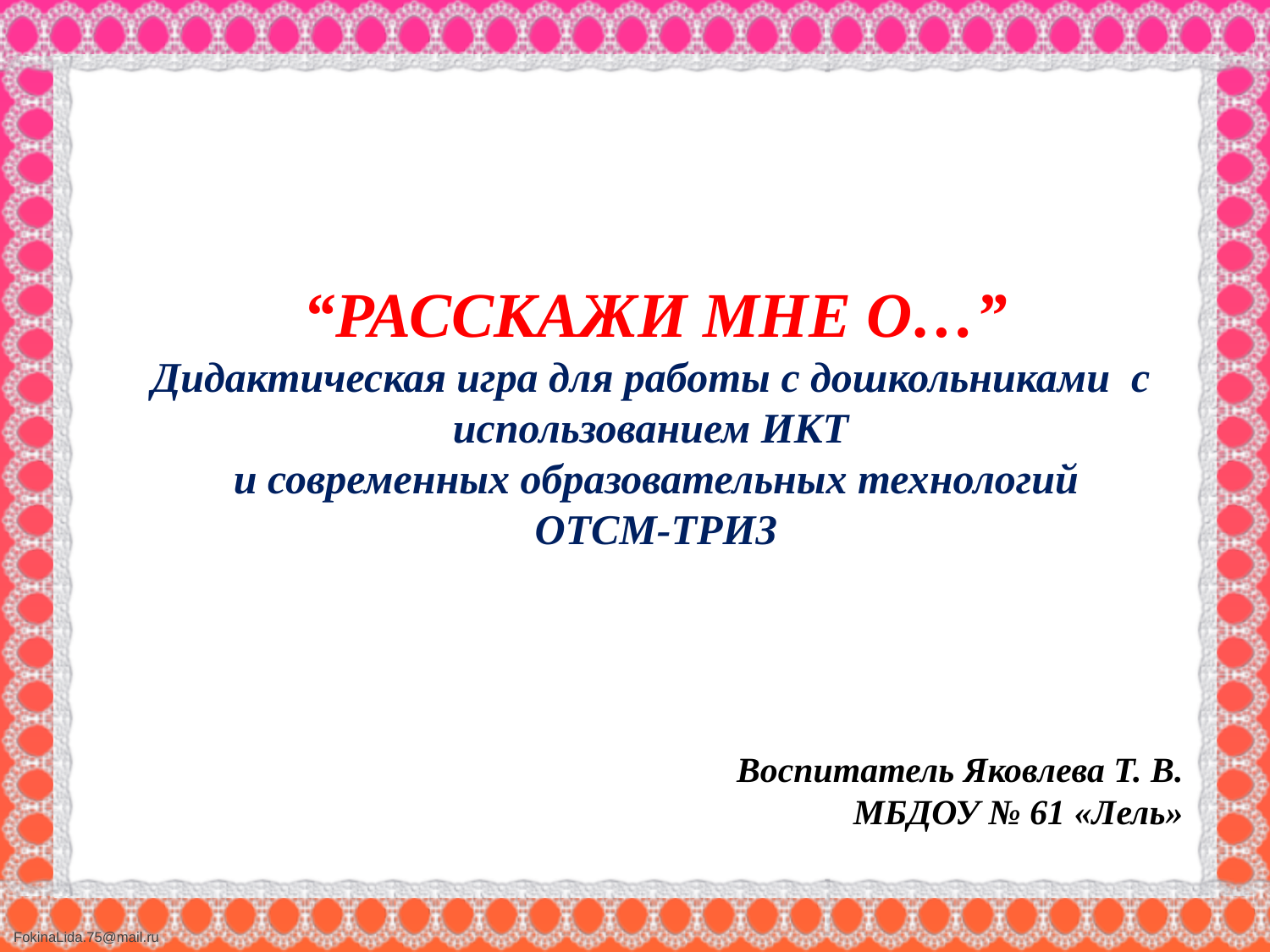

# “РАССКАЖИ МНЕ О…” Дидактическая игра для работы с дошкольниками  с  использованием ИКТ и современных образовательных технологий ОТСМ-ТРИЗ
Воспитатель Яковлева Т. В.
МБДОУ № 61 «Лель»